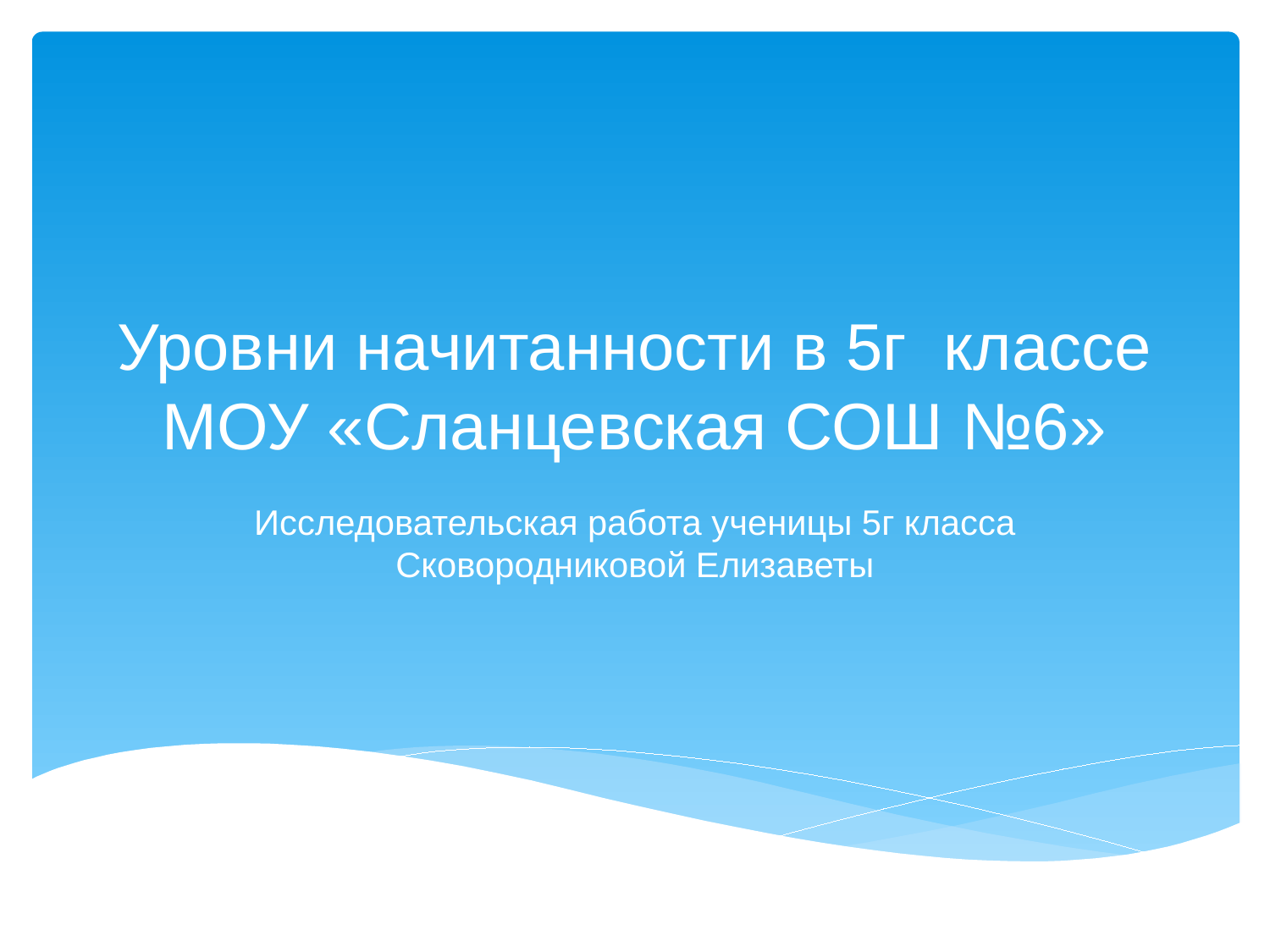

# Уровни начитанности в 5г  классе МОУ «Сланцевская СОШ №6»
Исследовательская работа ученицы 5г класса Сковородниковой Елизаветы